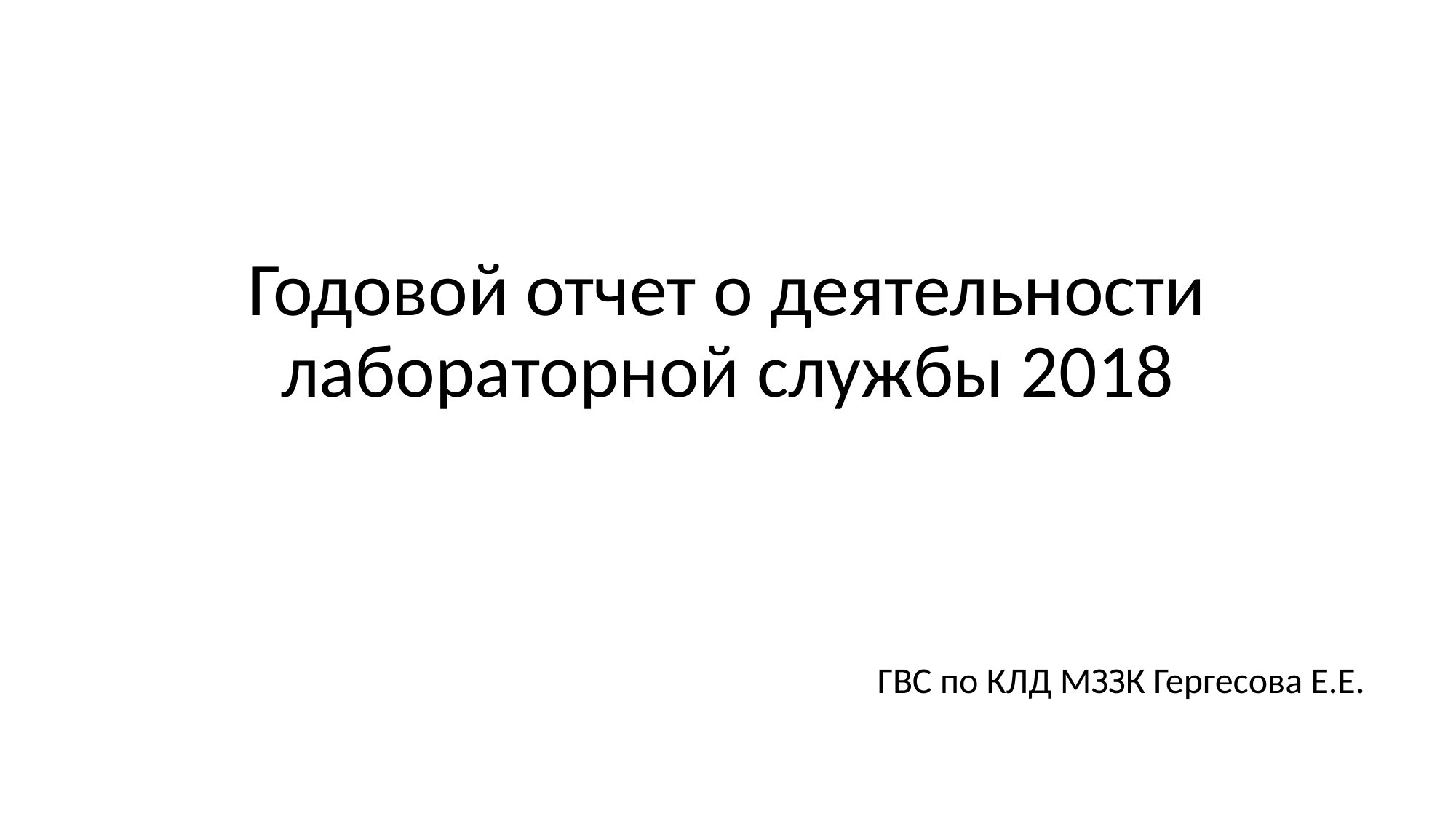

# Годовой отчет о деятельности лабораторной службы 2018
ГВС по КЛД МЗЗК Гергесова Е.Е.